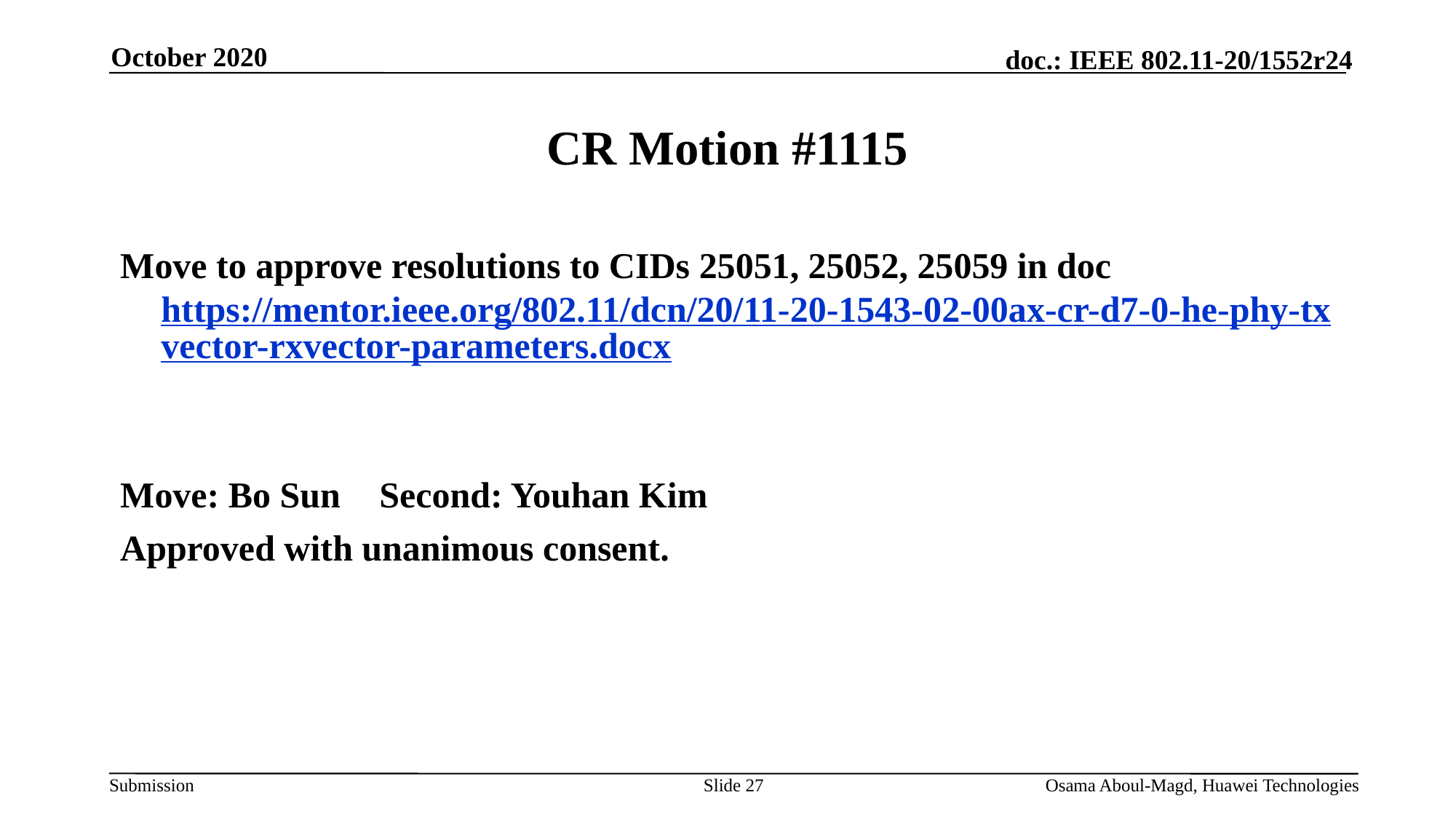

October 2020
# CR Motion #1115
Move to approve resolutions to CIDs 25051, 25052, 25059 in doc https://mentor.ieee.org/802.11/dcn/20/11-20-1543-02-00ax-cr-d7-0-he-phy-txvector-rxvector-parameters.docx

Move: Bo Sun	Second: Youhan Kim
Approved with unanimous consent.
Slide 27
Osama Aboul-Magd, Huawei Technologies